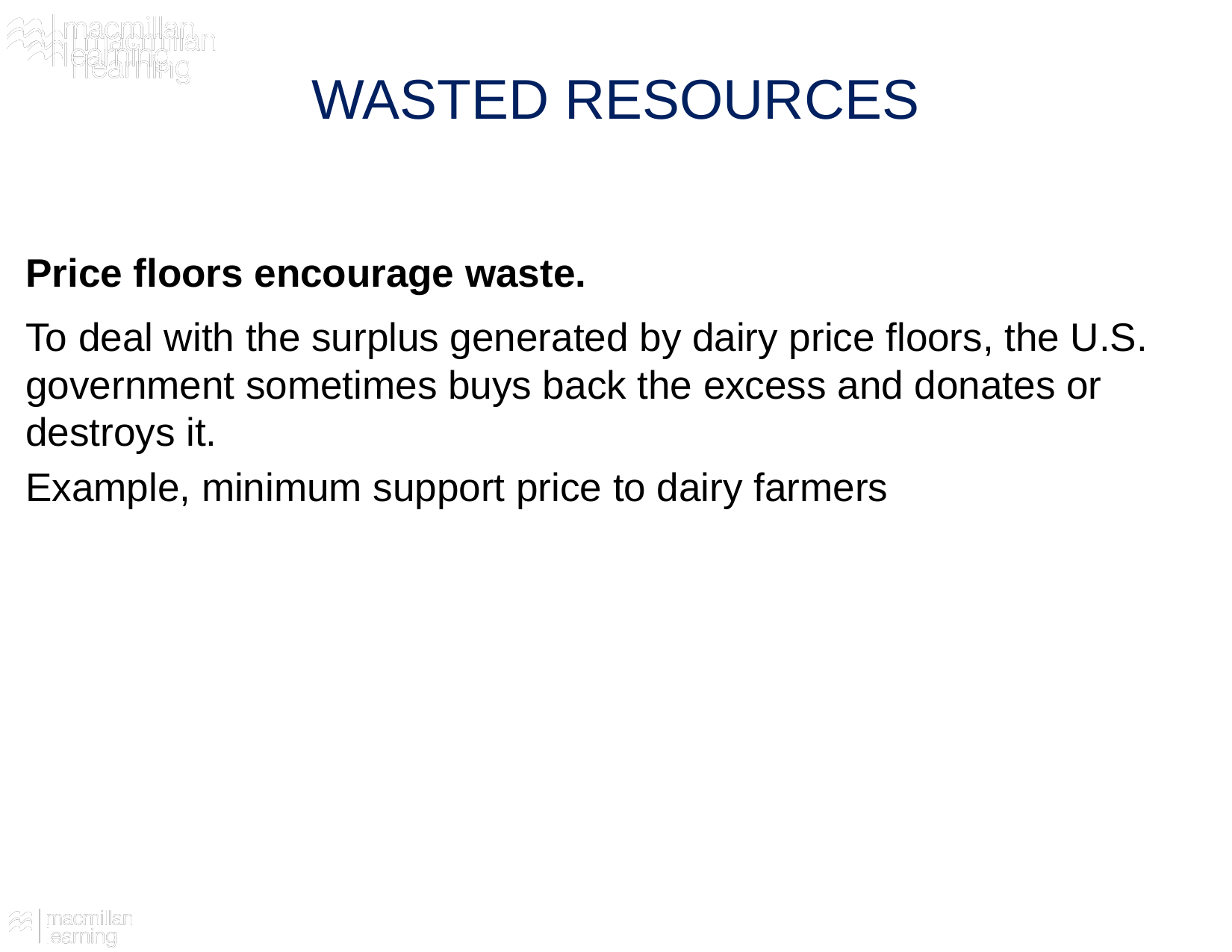

# WASTED RESOURCES
Price floors encourage waste.
To deal with the surplus generated by dairy price floors, the U.S. government sometimes buys back the excess and donates or destroys it.
Example, minimum support price to dairy farmers